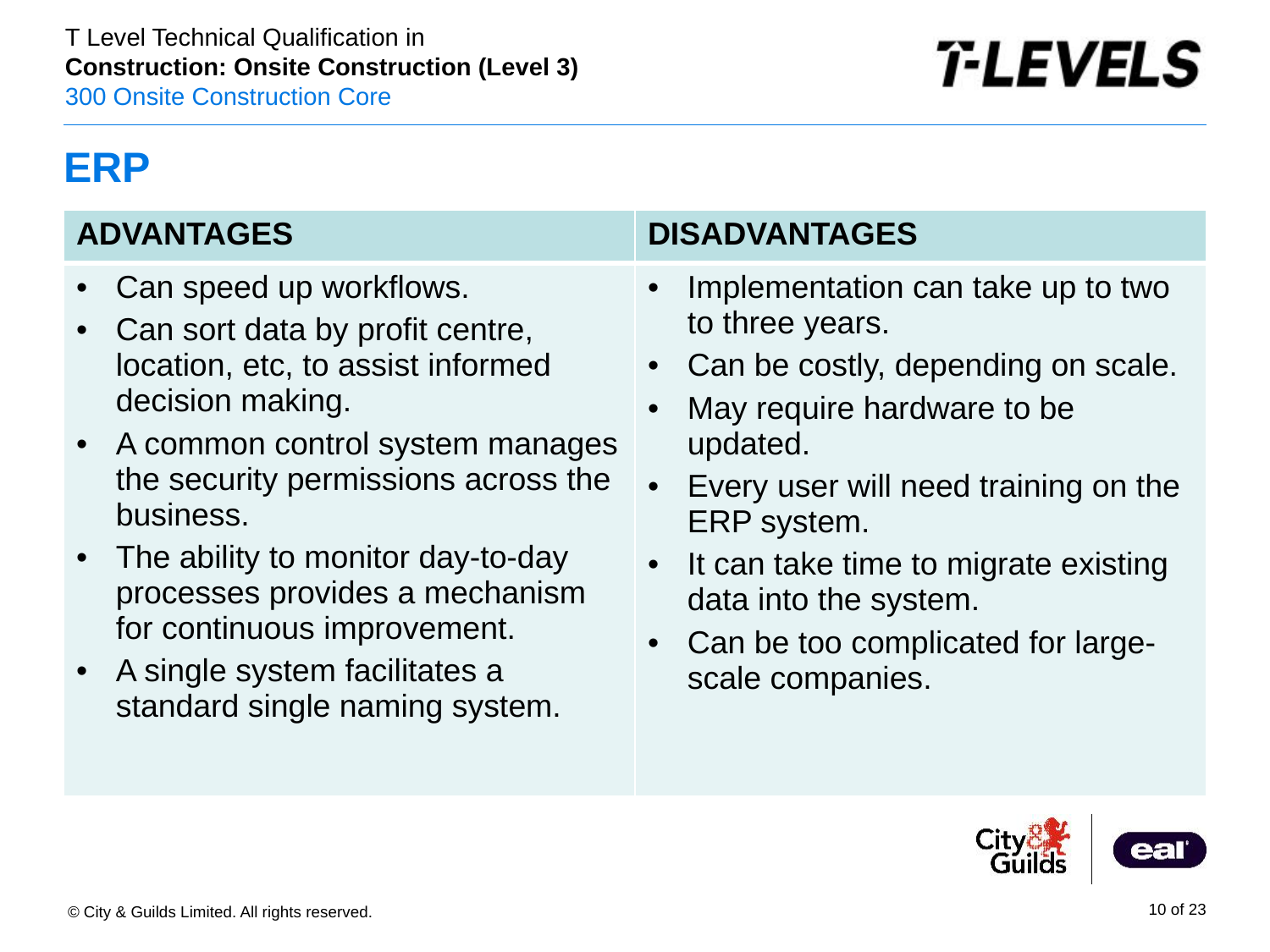

# ERP
| ADVANTAGES | DISADVANTAGES |
| --- | --- |
| Can speed up workflows. Can sort data by profit centre, location, etc, to assist informed decision making. A common control system manages the security permissions across the business. The ability to monitor day-to-day processes provides a mechanism for continuous improvement. A single system facilitates a standard single naming system. | Implementation can take up to two to three years. Can be costly, depending on scale. May require hardware to be updated. Every user will need training on the ERP system. It can take time to migrate existing data into the system. Can be too complicated for large-scale companies. |